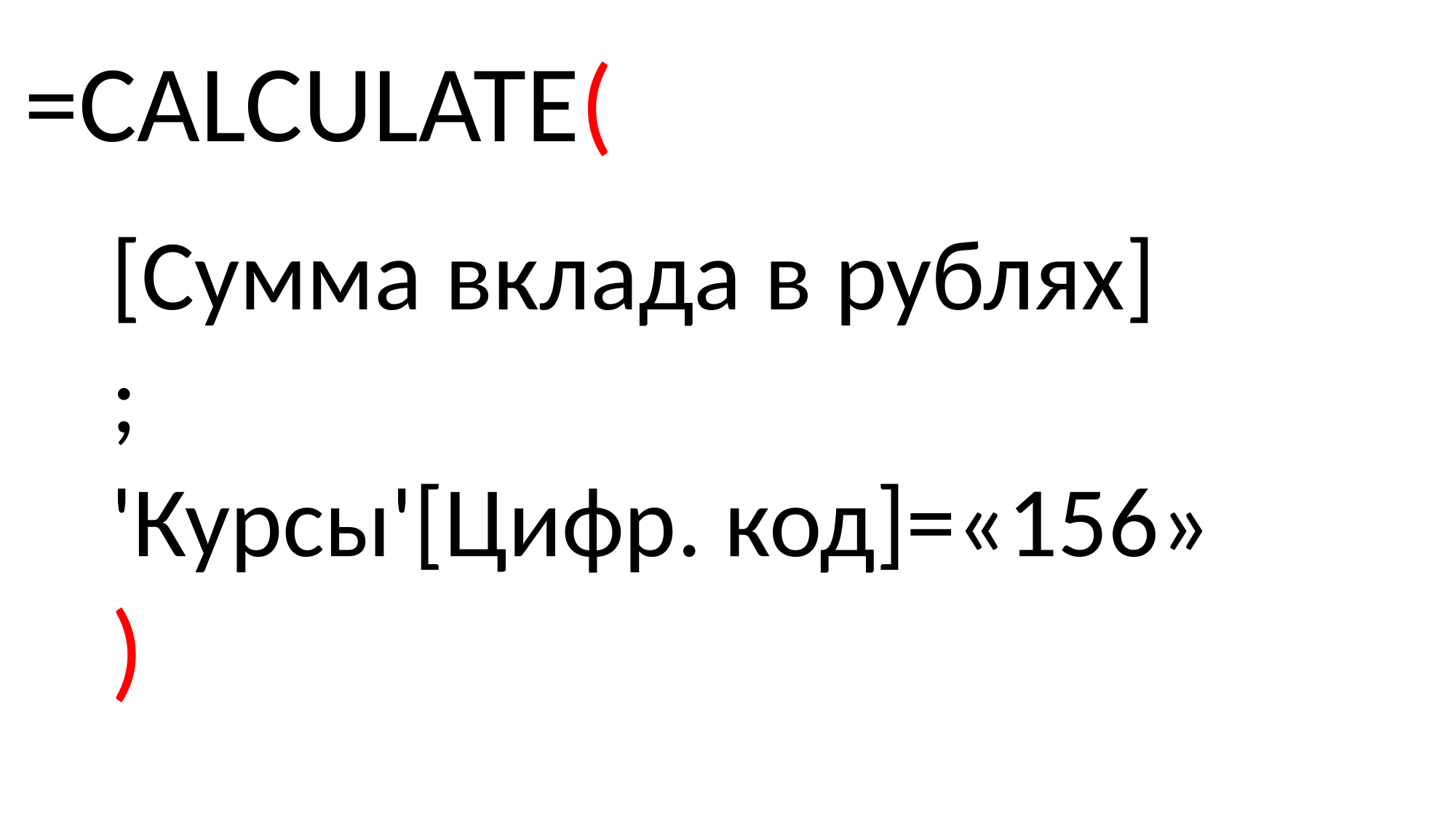

# =CALCULATE(
[Сумма вклада в рублях]
;
'Курсы'[Цифр. код]=«156»
)